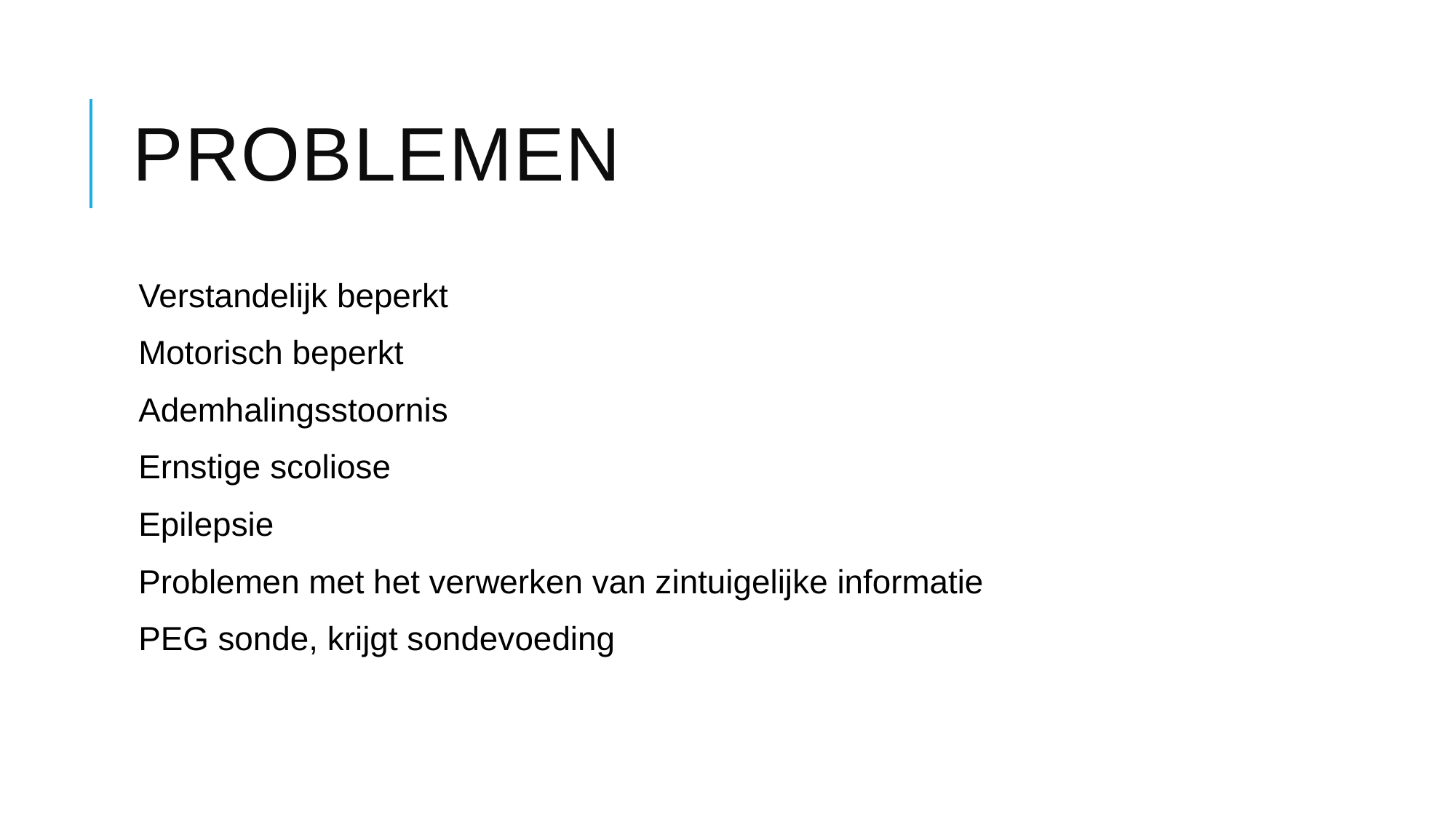

# Problemen
Verstandelijk beperkt
Motorisch beperkt
Ademhalingsstoornis
Ernstige scoliose
Epilepsie
Problemen met het verwerken van zintuigelijke informatie
PEG sonde, krijgt sondevoeding